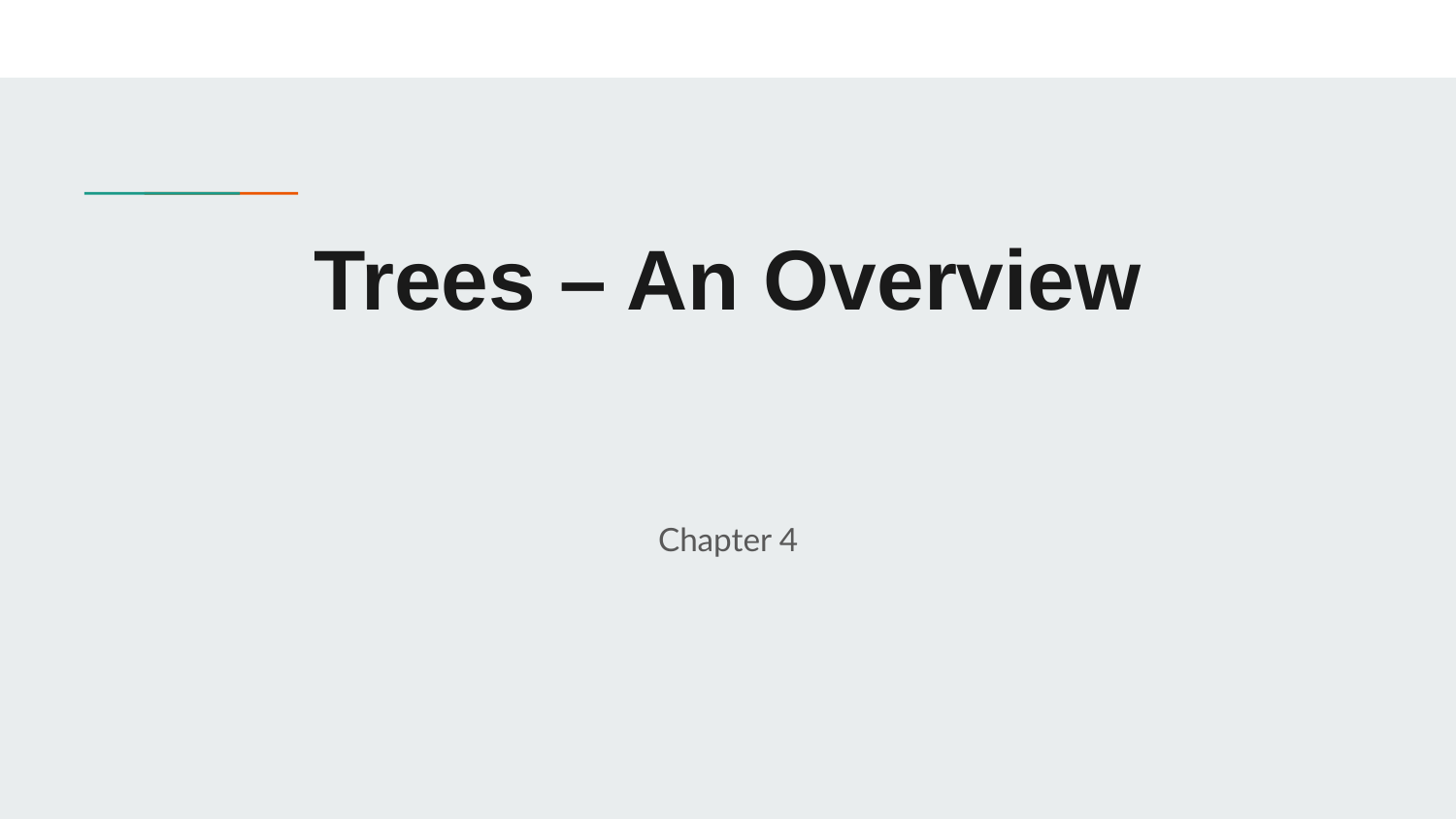

# Trees – An Overview
Chapter 4